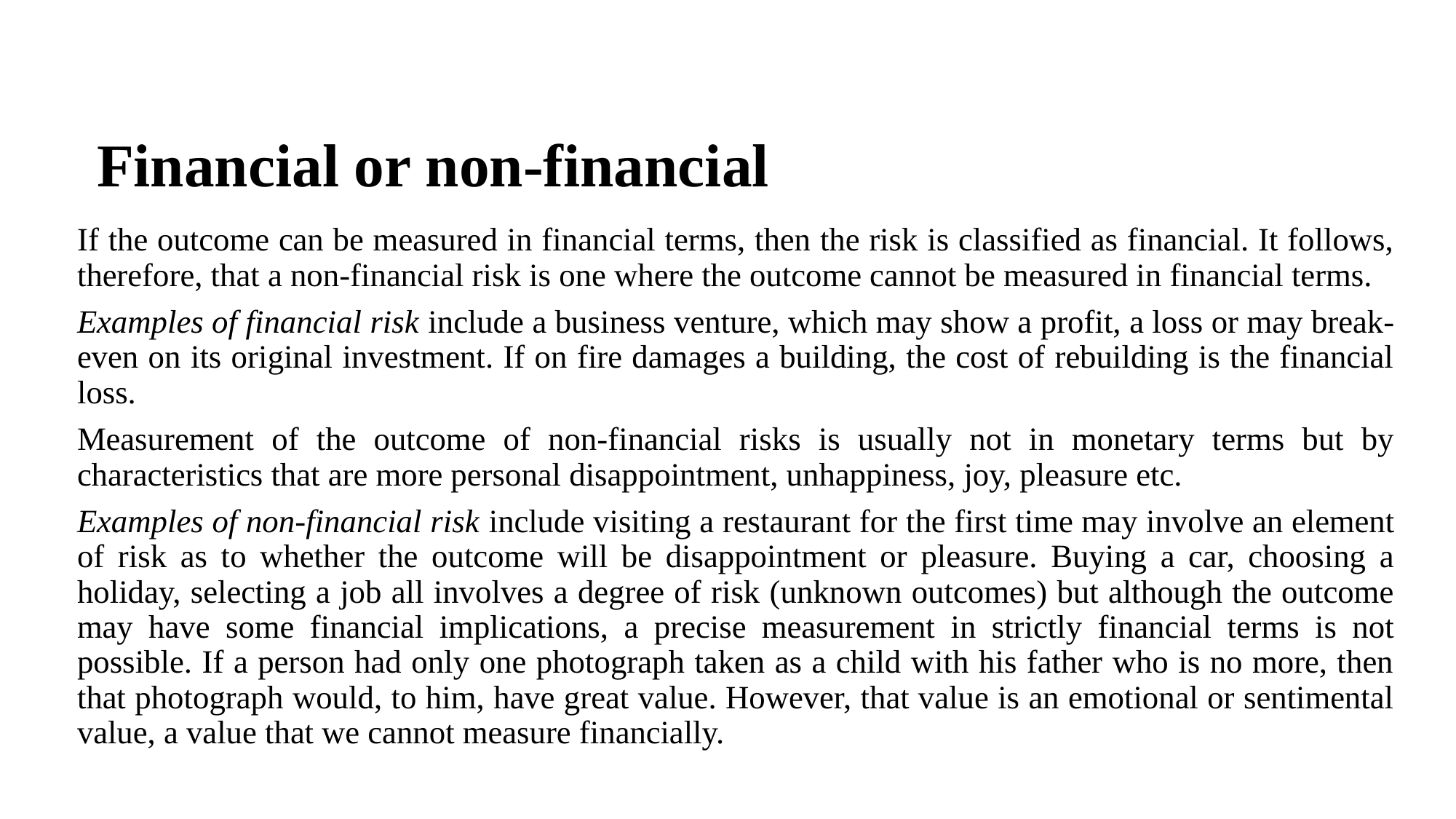

# Financial or non-financial
If the outcome can be measured in financial terms, then the risk is classified as financial. It follows, therefore, that a non-financial risk is one where the outcome cannot be measured in financial terms.
Examples of financial risk include a business venture, which may show a profit, a loss or may break-even on its original investment. If on fire damages a building, the cost of rebuilding is the financial loss.
Measurement of the outcome of non-financial risks is usually not in monetary terms but by characteristics that are more personal disappointment, unhappiness, joy, pleasure etc.
Examples of non-financial risk include visiting a restaurant for the first time may involve an element of risk as to whether the outcome will be disappointment or pleasure. Buying a car, choosing a holiday, selecting a job all involves a degree of risk (unknown outcomes) but although the outcome may have some financial implications, a precise measurement in strictly financial terms is not possible. If a person had only one photograph taken as a child with his father who is no more, then that photograph would, to him, have great value. However, that value is an emotional or sentimental value, a value that we cannot measure financially.